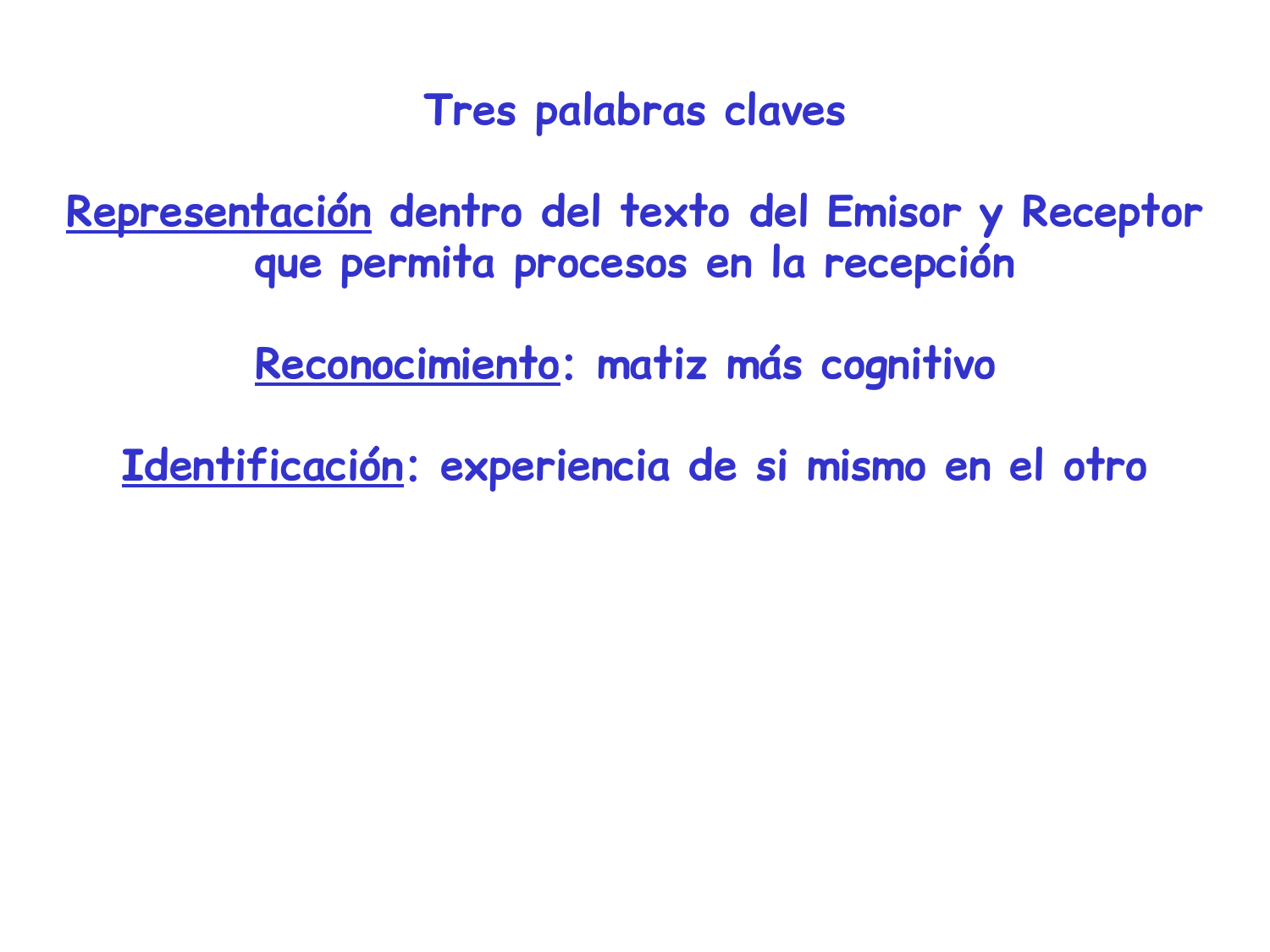

Tres palabras claves

Representación dentro del texto del Emisor y Receptor que permita procesos en la recepción

Reconocimiento: matiz más cognitivo

Identificación: experiencia de si mismo en el otro